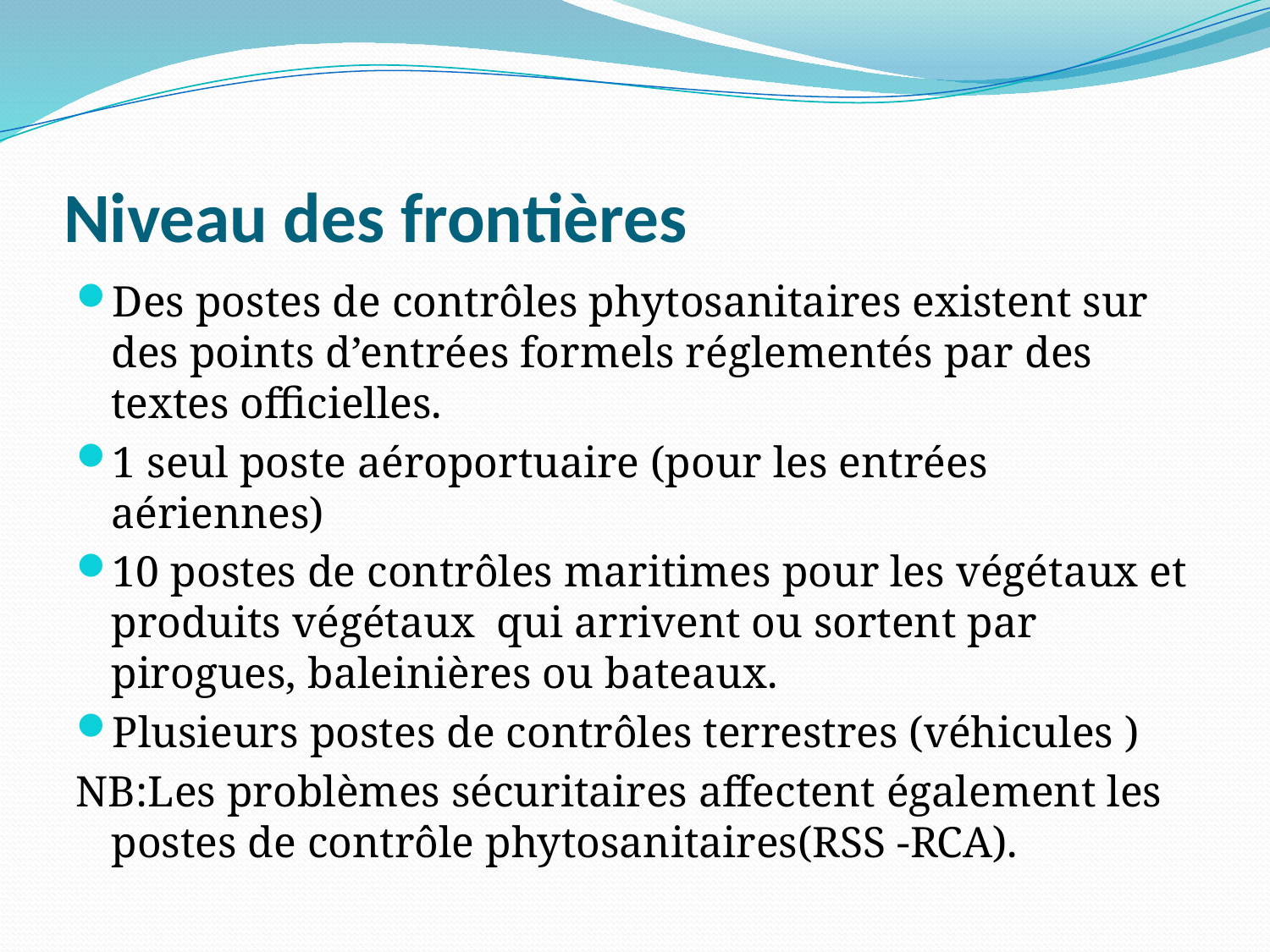

# Niveau des frontières
Des postes de contrôles phytosanitaires existent sur des points d’entrées formels réglementés par des textes officielles.
1 seul poste aéroportuaire (pour les entrées aériennes)
10 postes de contrôles maritimes pour les végétaux et produits végétaux  qui arrivent ou sortent par pirogues, baleinières ou bateaux.
Plusieurs postes de contrôles terrestres (véhicules )
NB:Les problèmes sécuritaires affectent également les postes de contrôle phytosanitaires(RSS -RCA).